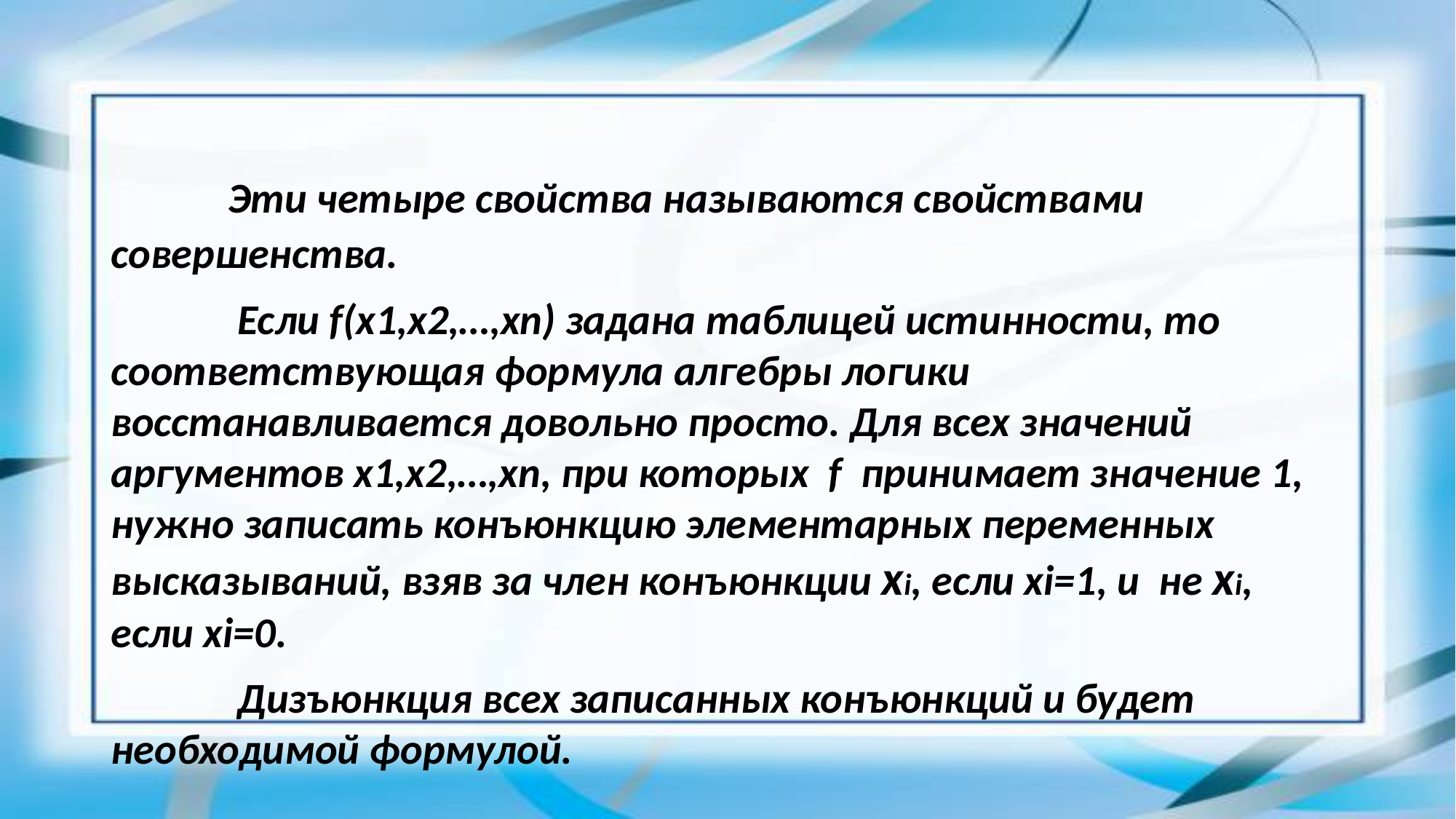

#
Эти четыре свойства называются свойствами совершенства.
 Если f(x1,x2,…,xn) задана таблицей истинности, то соответствующая формула алгебры логики восстанавливается довольно просто. Для всех значений аргументов x1,x2,…,xn, при которых  f  принимает значение 1, нужно записать конъюнкцию элементарных переменных высказываний, взяв за член конъюнкции xi, если xi=1, и  не xi, если xi=0.
 Дизъюнкция всех записанных конъюнкций и будет необходимой формулой.